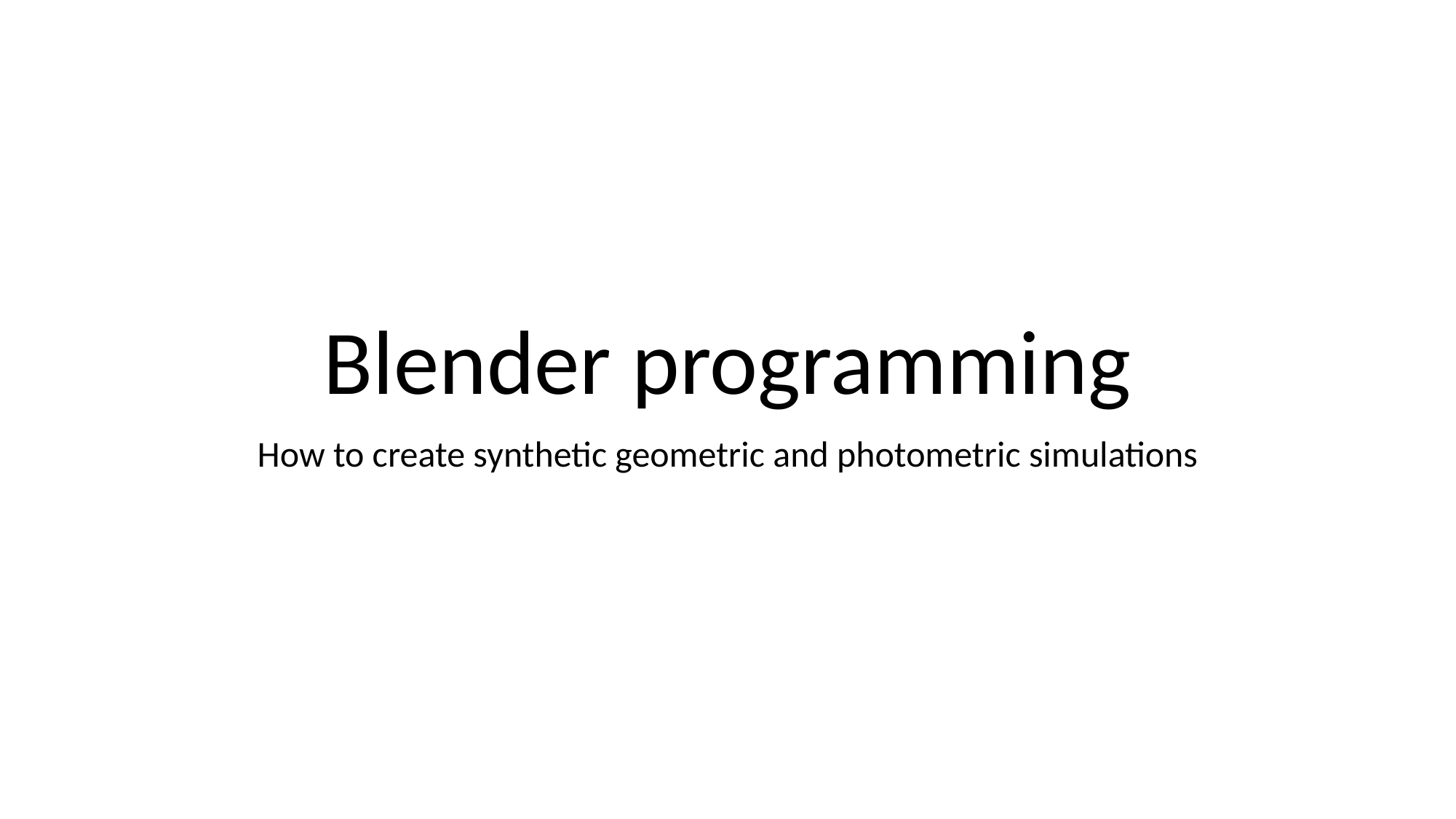

# Blender programming
How to create synthetic geometric and photometric simulations